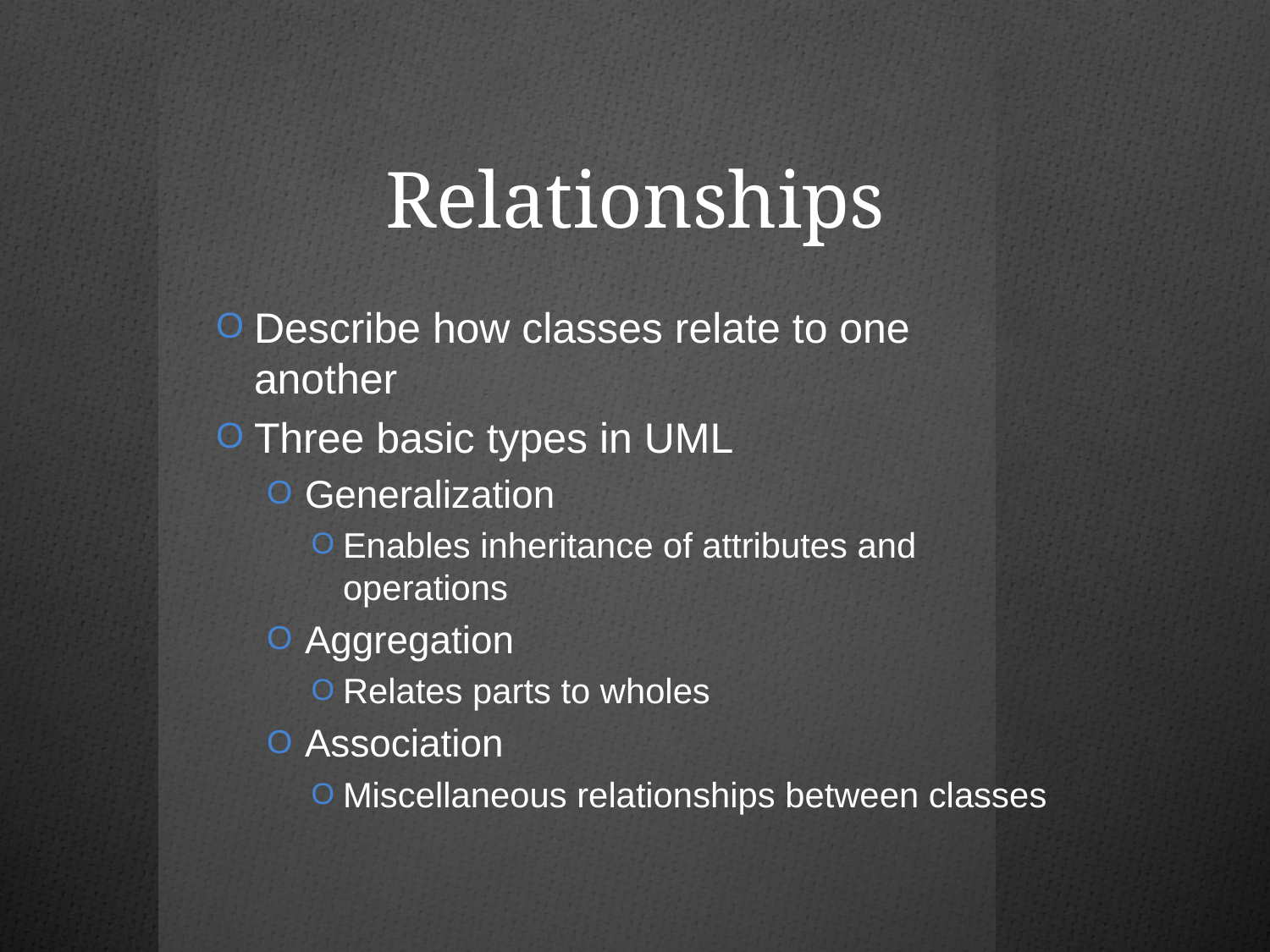

# Relationships
Describe how classes relate to one another
Three basic types in UML
Generalization
Enables inheritance of attributes and operations
Aggregation
Relates parts to wholes
Association
Miscellaneous relationships between classes